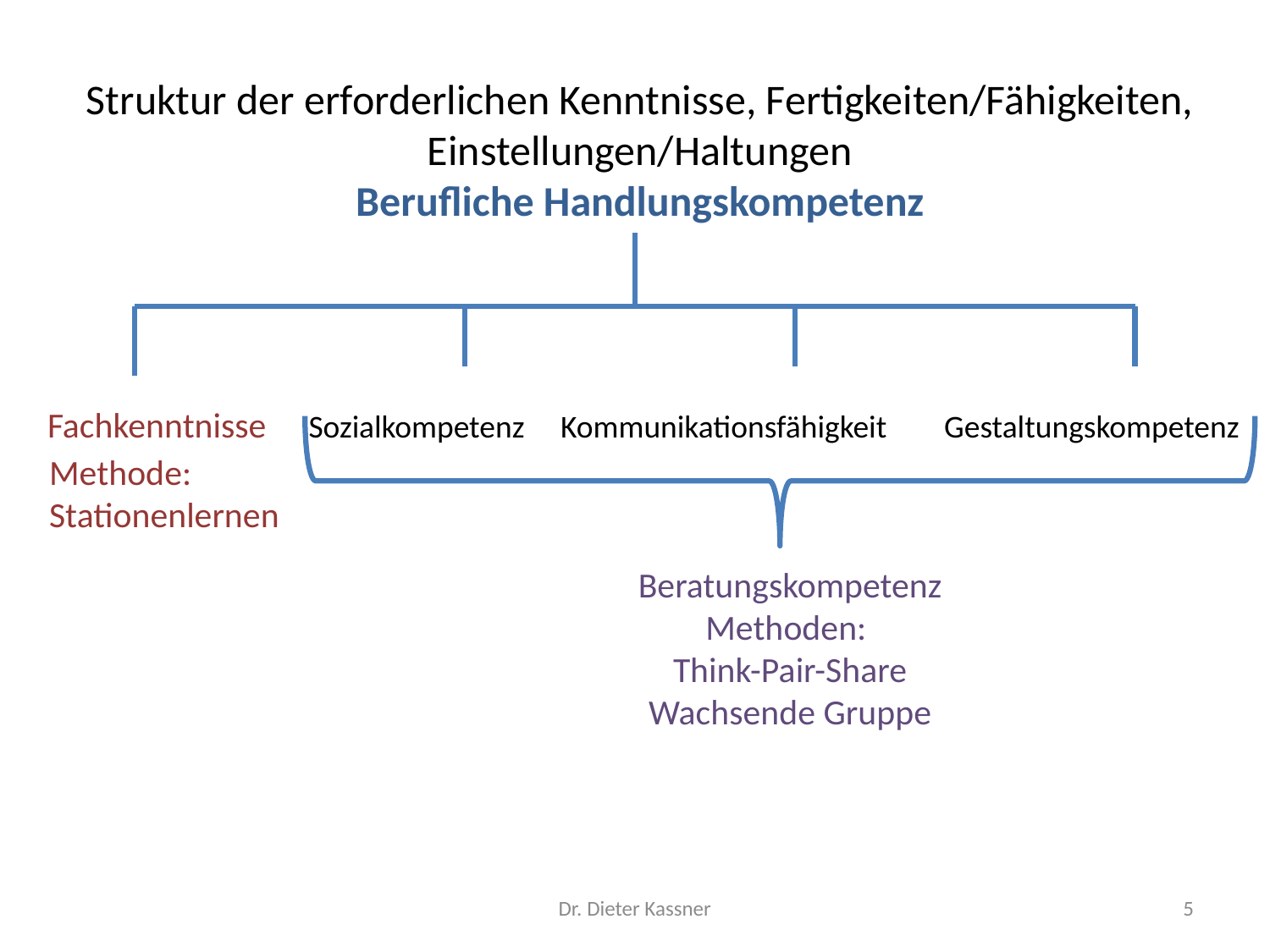

Struktur der erforderlichen Kenntnisse, Fertigkeiten/Fähigkeiten, Einstellungen/Haltungen
Berufliche Handlungskompetenz
Fachkenntnisse	 Sozialkompetenz     Kommunikationsfähigkeit        Gestaltungskompetenz
Methode: Stationenlernen
Beratungskompetenz
Methoden:
Think-Pair-Share
Wachsende Gruppe
Dr. Dieter Kassner
5